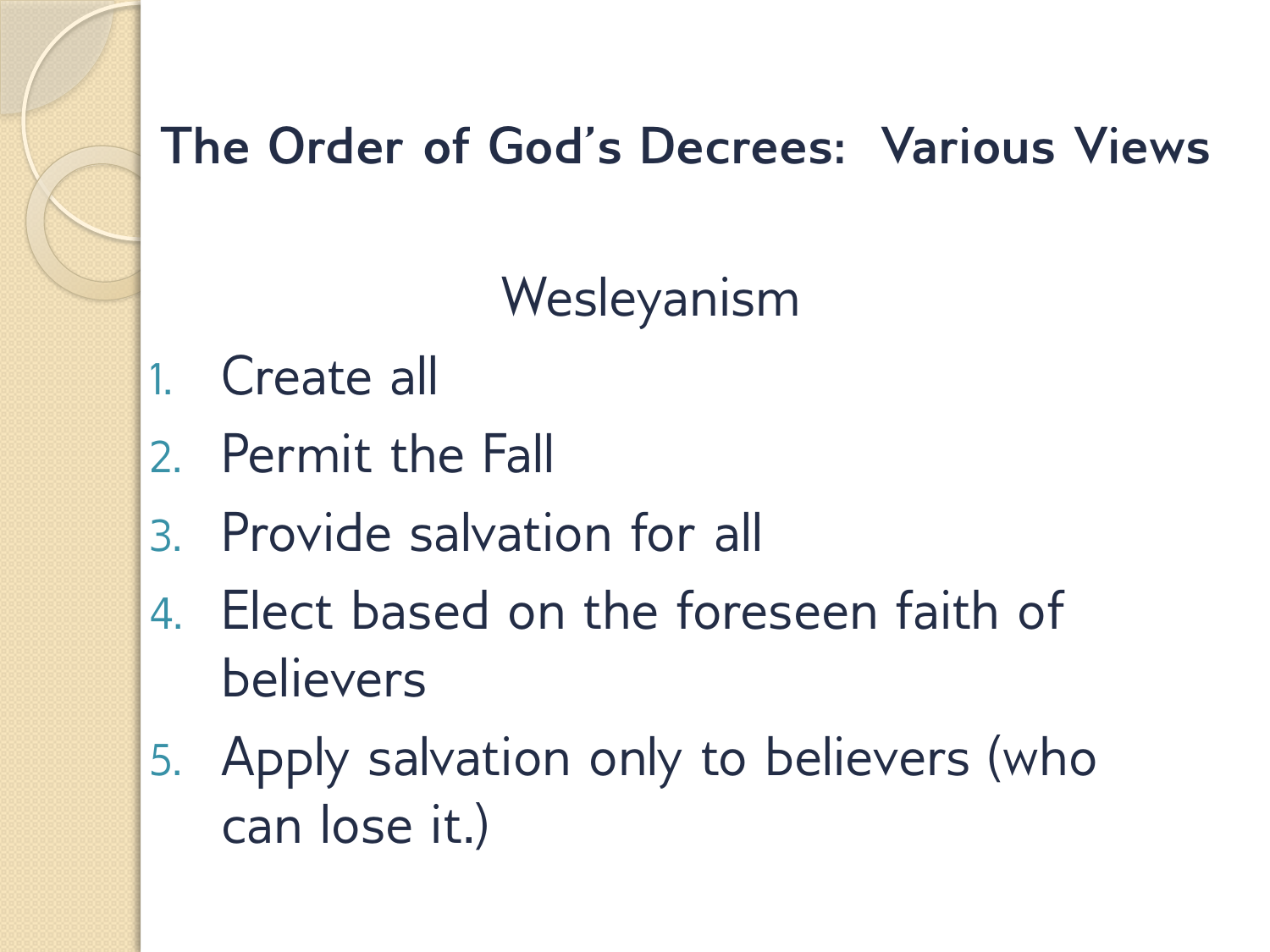

# The Order of God’s Decrees:  Various Views
Wesleyanism
Create all
Permit the Fall
Provide salvation for all
Elect based on the foreseen faith of believers
Apply salvation only to believers (who can lose it.)